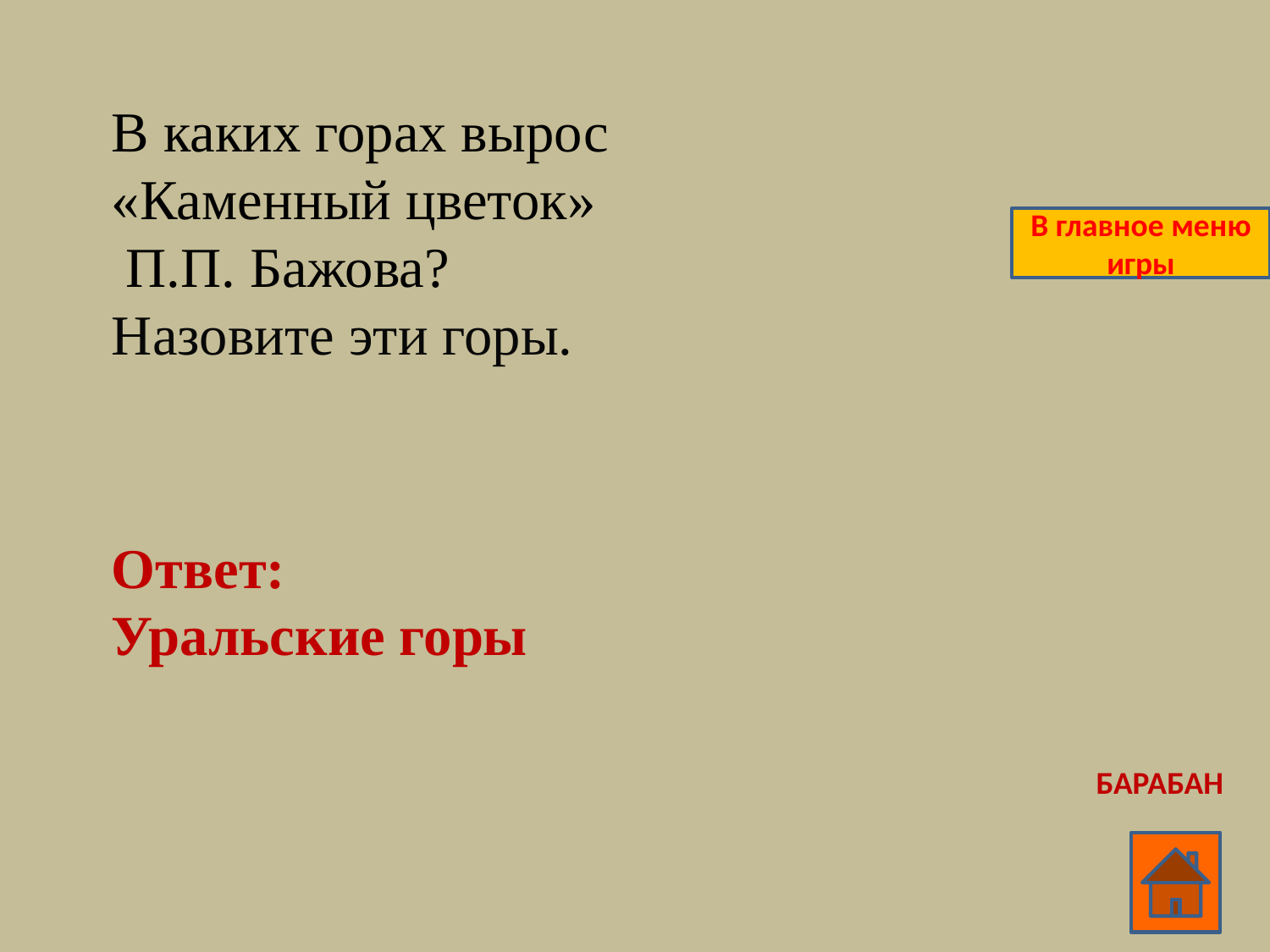

В каких горах вырос «Каменный цветок»           П.П. Бажова?
Назовите эти горы.
В главное меню игры
Ответ:
Уральские горы
БАРАБАН